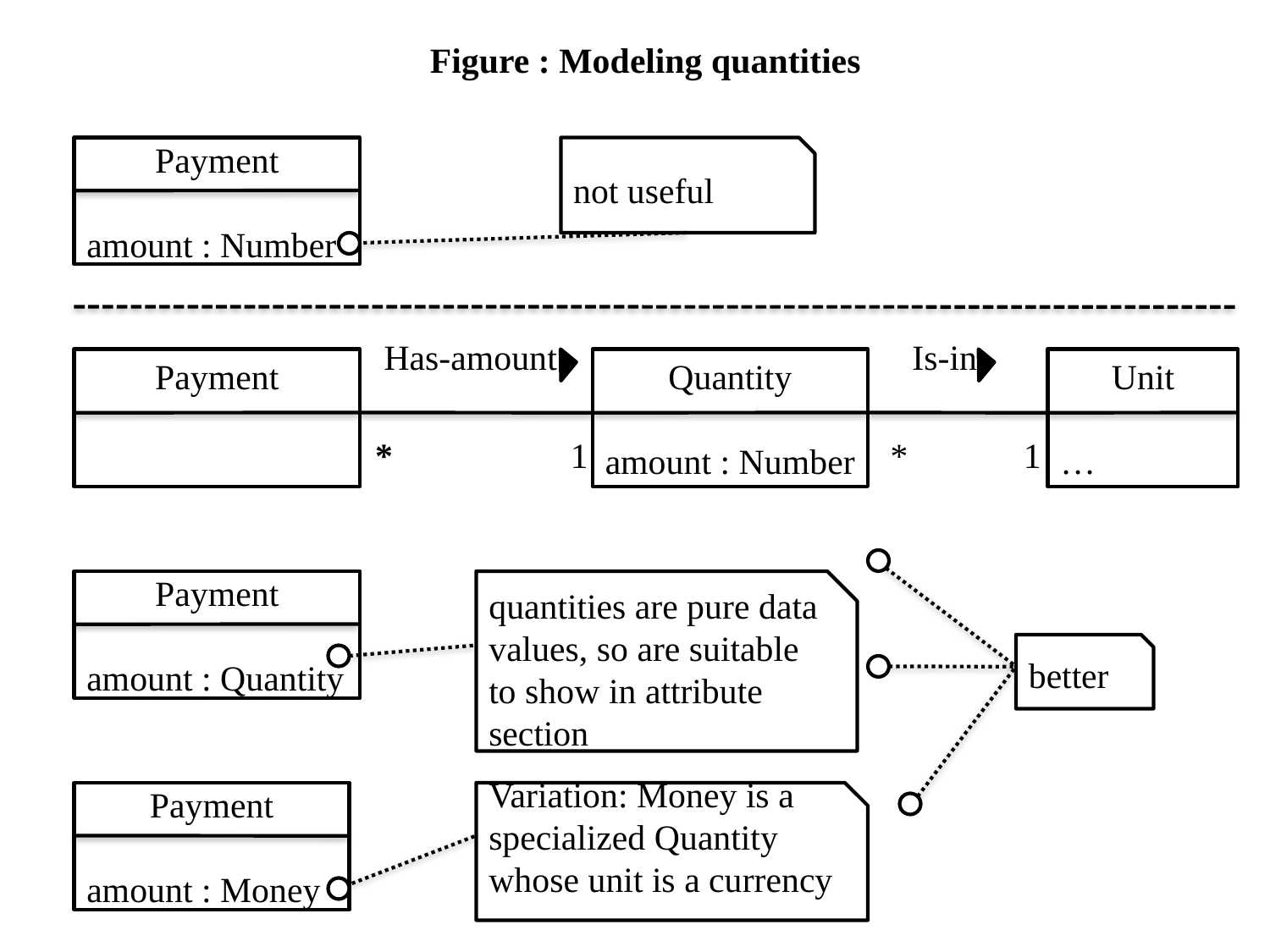

Figure : Modeling quantities

                                     Has-amount                                        Is-in

                                    *                    1                                  *             1

Payment

amount : Number

not useful

Payment

Quantity

amount : Number

Unit

…

Payment

amount : Quantity

quantities are pure data values, so are suitable to show in attribute section

better

Payment

amount : Money

Variation: Money is a specialized Quantity whose unit is a currency